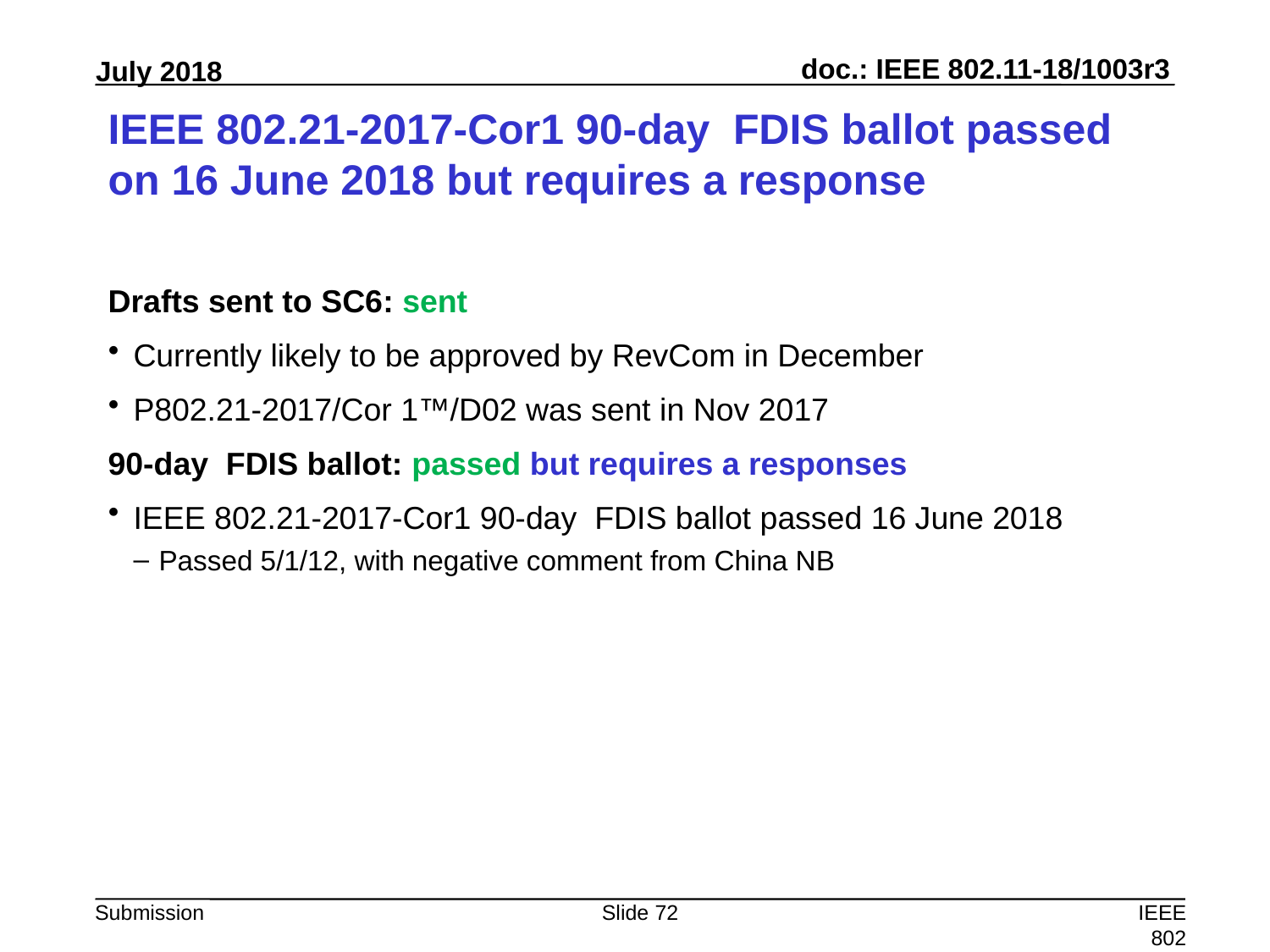

# IEEE 802.21-2017-Cor1 90-day  FDIS ballot passed on 16 June 2018 but requires a response
Drafts sent to SC6: sent
Currently likely to be approved by RevCom in December
P802.21-2017/Cor 1™/D02 was sent in Nov 2017
90-day  FDIS ballot: passed but requires a responses
IEEE 802.21-2017-Cor1 90-day  FDIS ballot passed 16 June 2018
Passed 5/1/12, with negative comment from China NB
Slide 72
IEEE 802